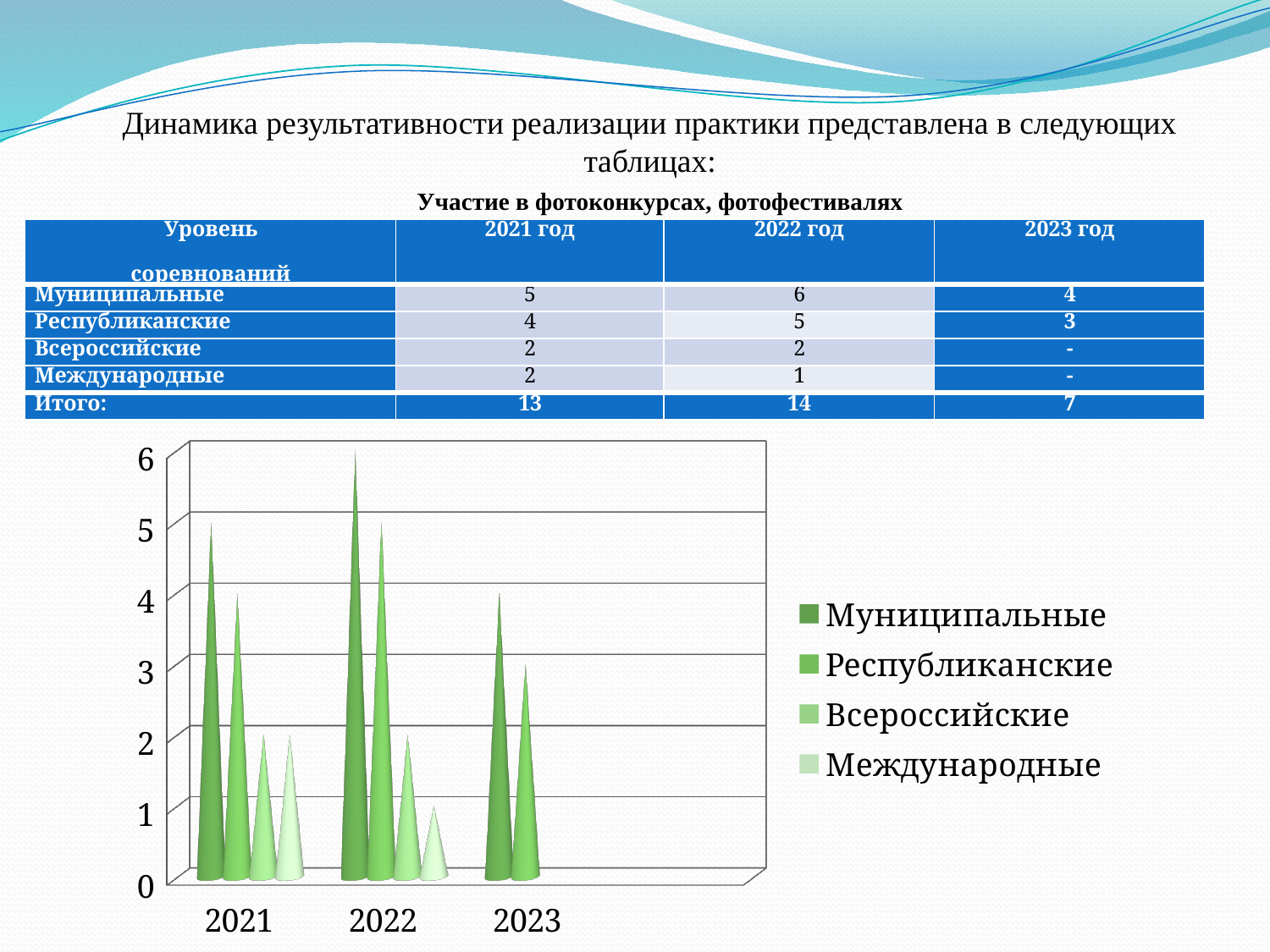

Динамика результативности реализации практики представлена в следующих таблицах:
Участие в фотоконкурсах, фотофестивалях

| Уровень соревнований | 2021 год | 2022 год | 2023 год |
| --- | --- | --- | --- |
| Муниципальные | 5 | 6 | 4 |
| Республиканские | 4 | 5 | 3 |
| Всероссийские | 2 | 2 | - |
| Международные | 2 | 1 | - |
| Итого: | 13 | 14 | 7 |

[unsupported chart]